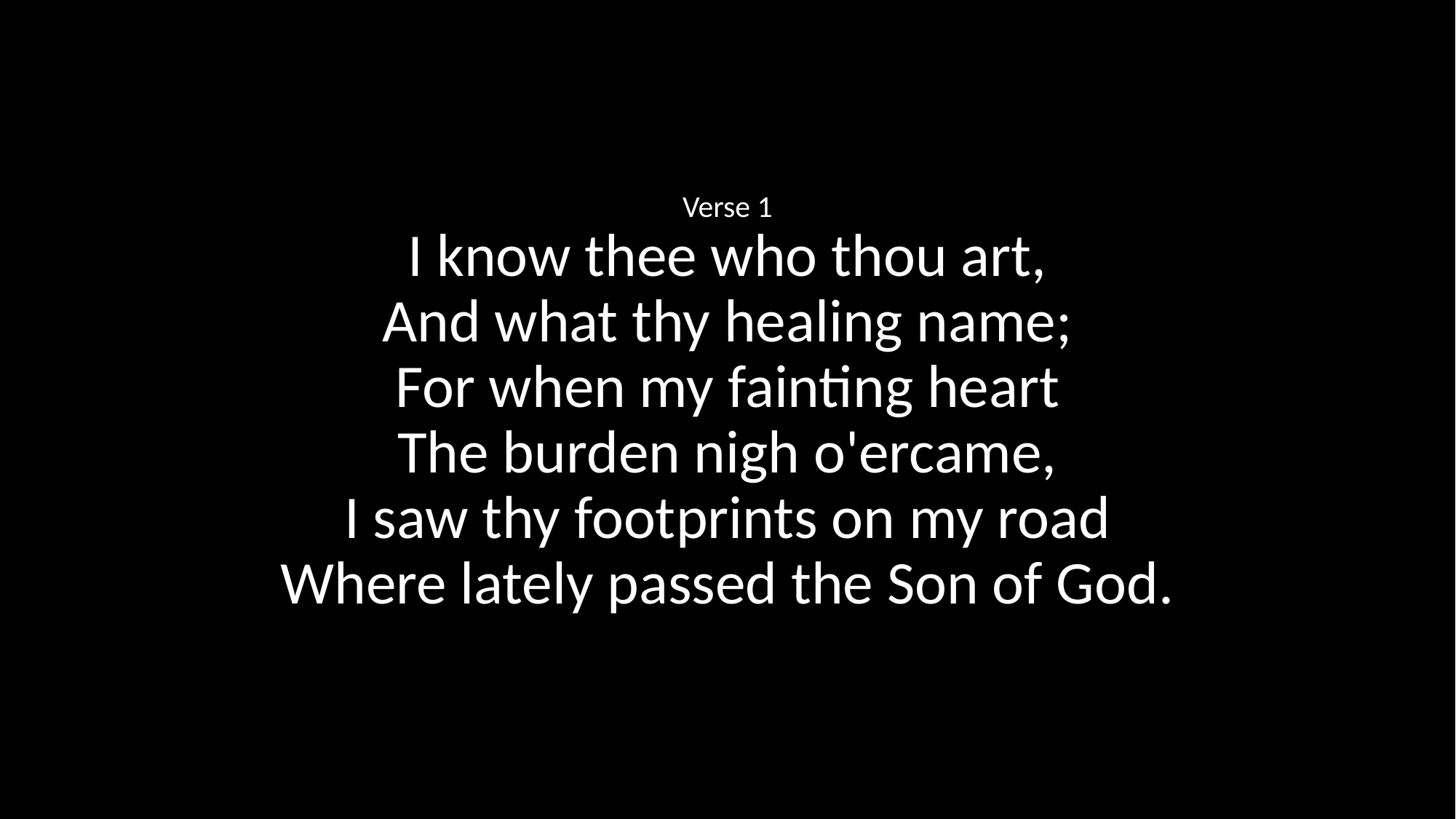

Verse 1
I know thee who thou art,
And what thy healing name;
For when my fainting heart
The burden nigh o'ercame,
I saw thy footprints on my road
Where lately passed the Son of God.